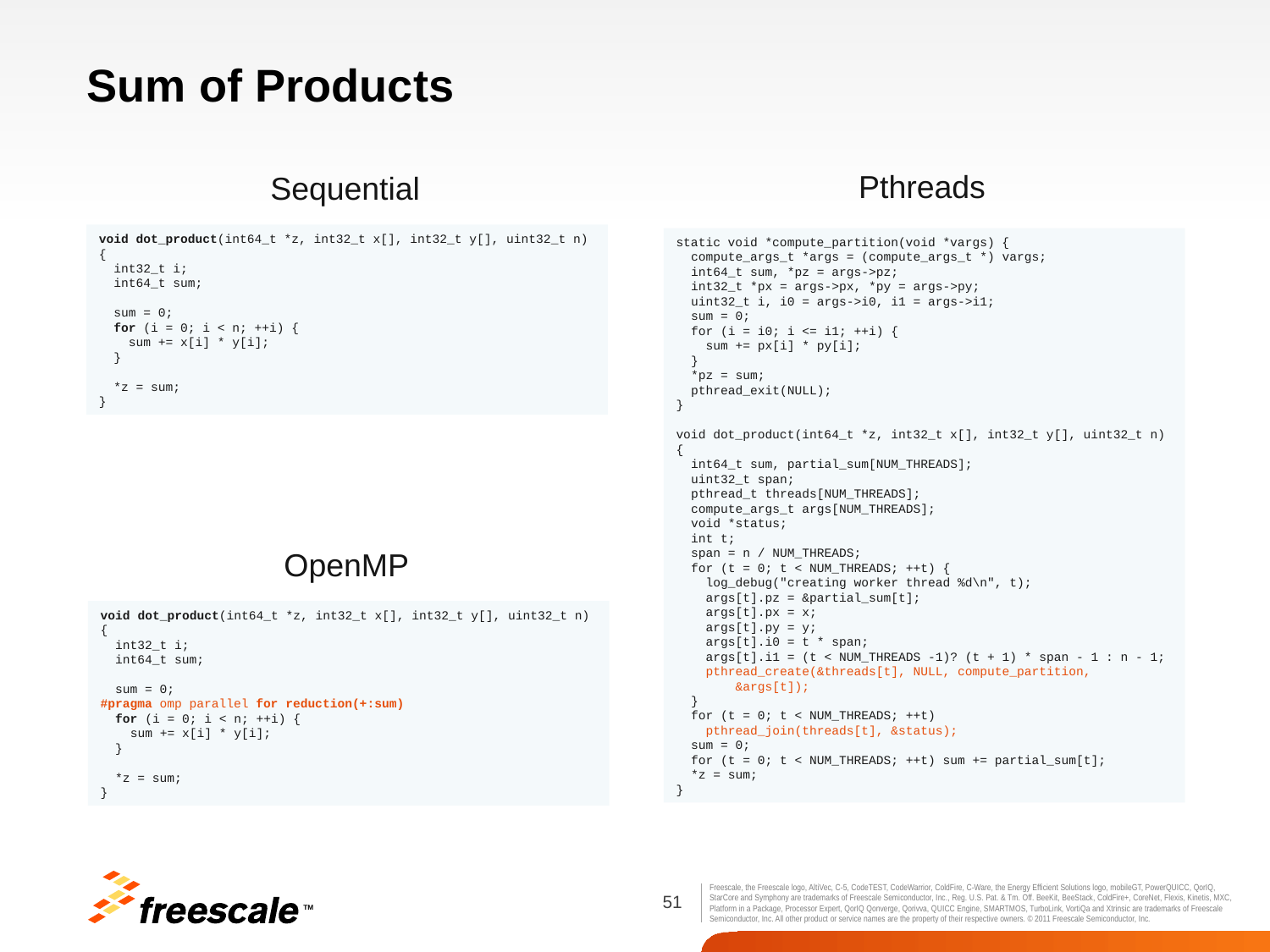

# Sum of Products
Pthreads
static void *compute_partition(void *vargs) {
  compute_args_t *args = (compute_args_t *) vargs;
  int64_t sum, *pz = args->pz;
  int32_t *px = args->px, *py = args->py;
  uint32_t i, i0 = args->i0, i1 = args->i1;
  sum = 0;
  for (i = i0; i <= i1; ++i) {
    sum += px[i] * py[i];
  }
  *pz = sum;
  pthread_exit(NULL);
}

void dot_product(int64_t *z, int32_t x[], int32_t y[], uint32_t n) {
  int64_t sum, partial_sum[NUM_THREADS];
  uint32_t span;
  pthread_t threads[NUM_THREADS];
  compute_args_t args[NUM_THREADS];
  void *status;
  int t;
  span = n / NUM_THREADS;
  for (t = 0; t < NUM_THREADS; ++t) {
    log_debug("creating worker thread %d\n", t);
    args[t].pz = &partial_sum[t];
    args[t].px = x;
    args[t].py = y;
    args[t].i0 = t * span;
    args[t].i1 = (t < NUM_THREADS -1)? (t + 1) * span - 1 : n - 1;
    pthread_create(&threads[t], NULL, compute_partition,
        &args[t]);
  }
  for (t = 0; t < NUM_THREADS; ++t)
    pthread_join(threads[t], &status);
  sum = 0;
  for (t = 0; t < NUM_THREADS; ++t) sum += partial_sum[t];
  *z = sum;
}
Sequential
void dot_product(int64_t *z, int32_t x[], int32_t y[], uint32_t n) {
  int32_t i;
  int64_t sum;

  sum = 0;
  for (i = 0; i < n; ++i) {
    sum += x[i] * y[i];
  }

  *z = sum;
}
OpenMP
void dot_product(int64_t *z, int32_t x[], int32_t y[], uint32_t n) {
  int32_t i;
  int64_t sum;

  sum = 0;
#pragma omp parallel for reduction(+:sum)
  for (i = 0; i < n; ++i) {
    sum += x[i] * y[i];
  }

  *z = sum;
}